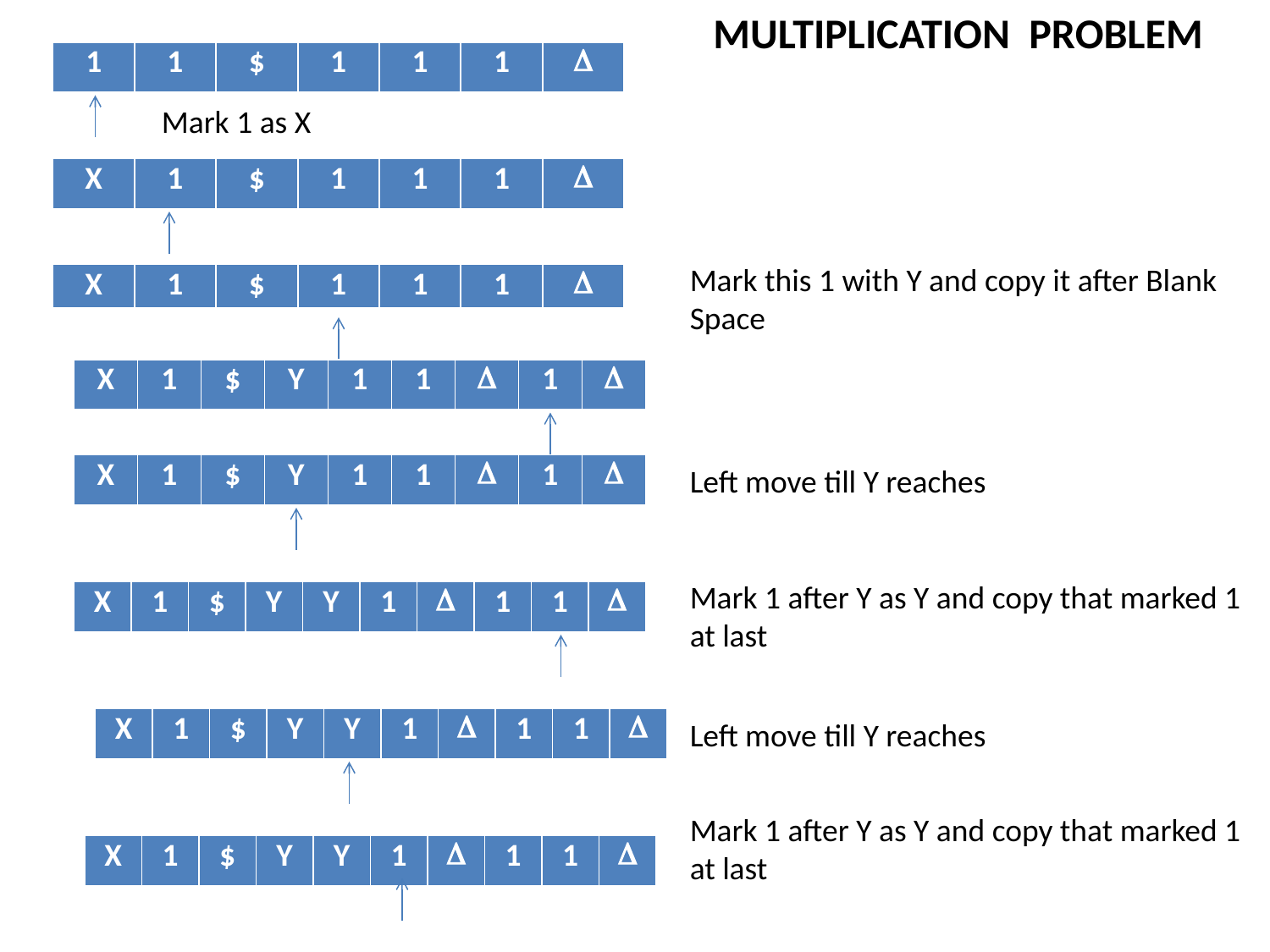

MULTIPLICATION  PROBLEM
| 1 | 1 | $ | 1 | 1 | 1 | Δ |
| --- | --- | --- | --- | --- | --- | --- |
Mark 1 as X
| X | 1 | $ | 1 | 1 | 1 | Δ |
| --- | --- | --- | --- | --- | --- | --- |
Mark this 1 with Y and copy it after Blank Space
| X | 1 | $ | 1 | 1 | 1 | Δ |
| --- | --- | --- | --- | --- | --- | --- |
| X | 1 | $ | Y | 1 | 1 | Δ | 1 | Δ |
| --- | --- | --- | --- | --- | --- | --- | --- | --- |
| X | 1 | $ | Y | 1 | 1 | Δ | 1 | Δ |
| --- | --- | --- | --- | --- | --- | --- | --- | --- |
Left move till Y reaches
Mark 1 after Y as Y and copy that marked 1
at last
| X | 1 | $ | Y | Y | 1 | Δ | 1 | 1 | Δ |
| --- | --- | --- | --- | --- | --- | --- | --- | --- | --- |
| X | 1 | $ | Y | Y | 1 | Δ | 1 | 1 | Δ |
| --- | --- | --- | --- | --- | --- | --- | --- | --- | --- |
Left move till Y reaches
Mark 1 after Y as Y and copy that marked 1
at last
| X | 1 | $ | Y | Y | 1 | Δ | 1 | 1 | Δ |
| --- | --- | --- | --- | --- | --- | --- | --- | --- | --- |